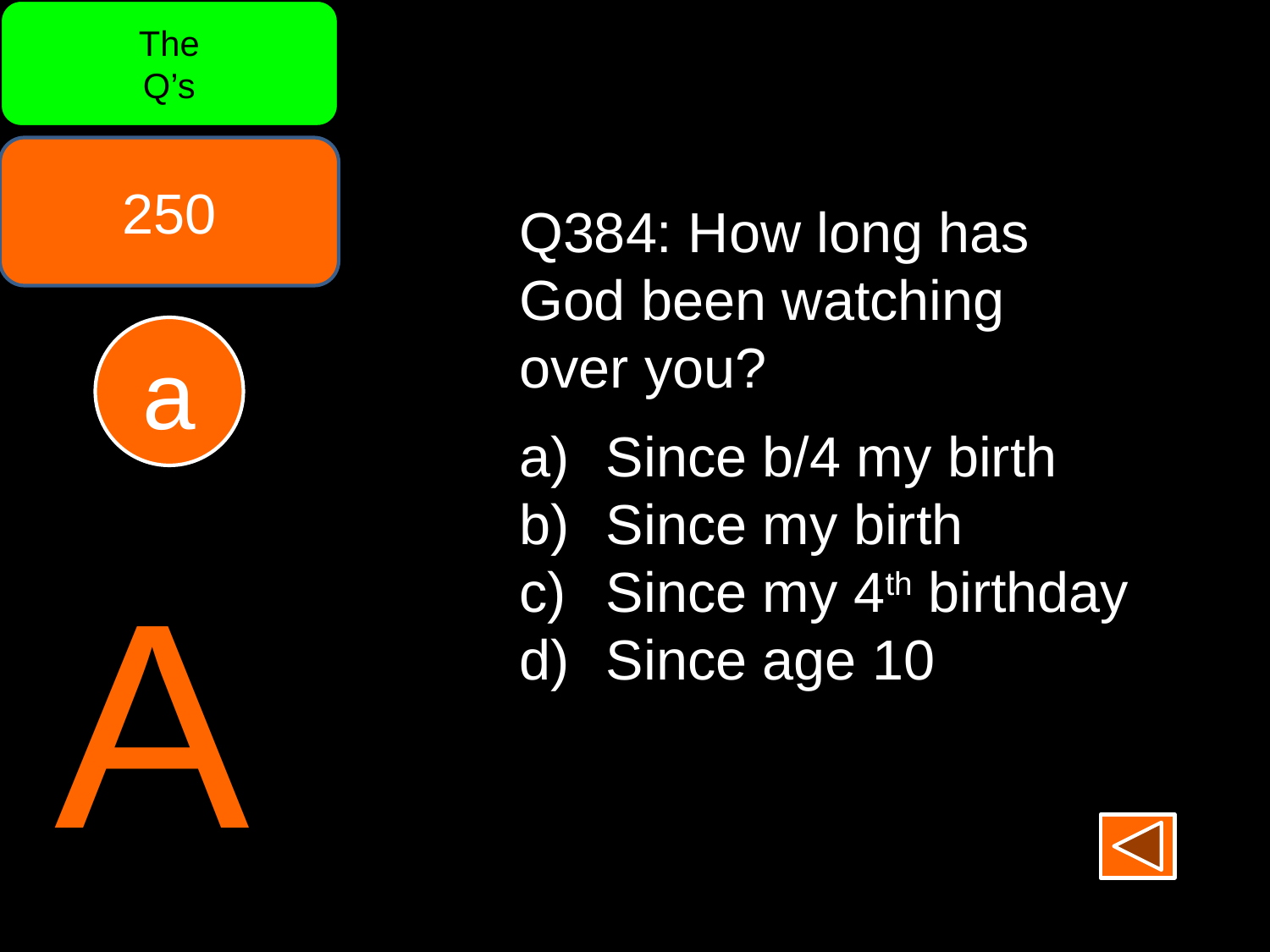

The
Q’s
250
Q384: How long has
God been watching
over you?

 Since b/4 my birth
 Since my birth
 Since my 4th birthday
 Since age 10
a
A